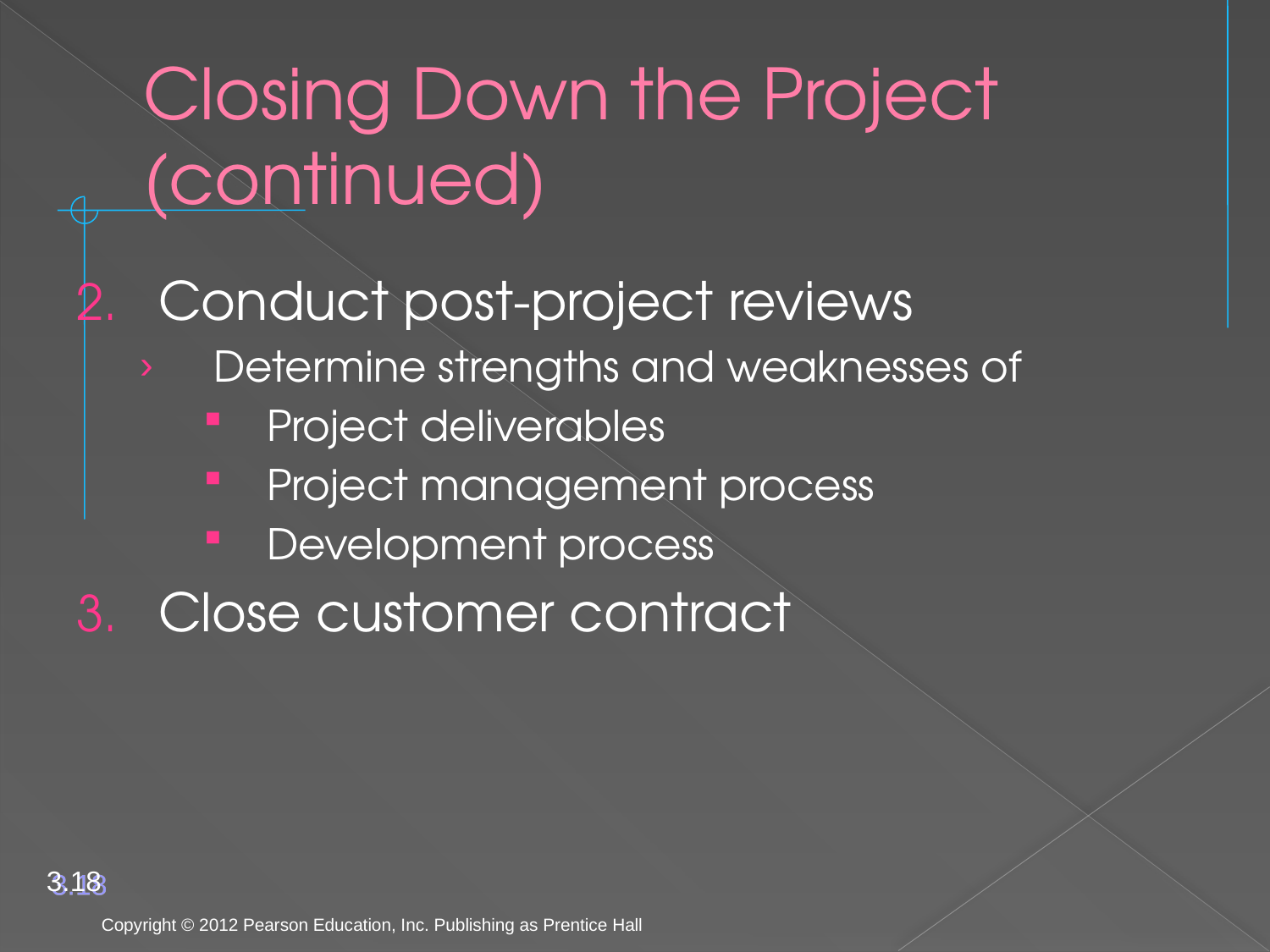

# Closing Down the Project (continued)
2.   Conduct post-project reviews
Determine strengths and weaknesses of
Project deliverables
Project management process
Development process
3.   Close customer contract

3.18
Copyright © 2012 Pearson Education, Inc. Publishing as Prentice Hall